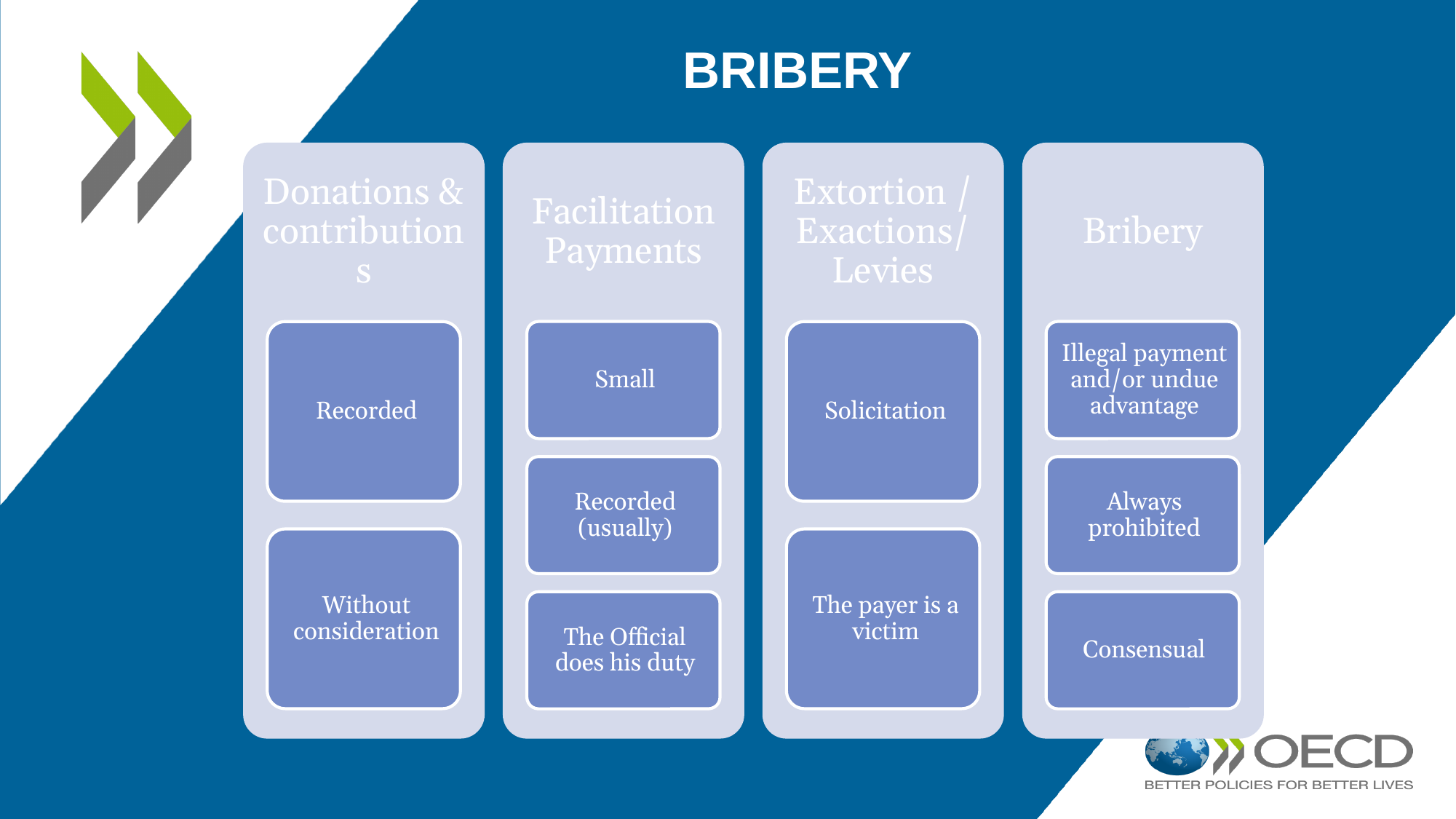

# BRIBEry
Donations & contributions
Recorded
Without consideration
Facilitation Payments
Small
Recorded (usually)
The Official does his duty
Extortion / Exactions/ Levies
Solicitation
The payer is a victim
Bribery
Illegal payment and/or undue advantage
Always prohibited
Consensual